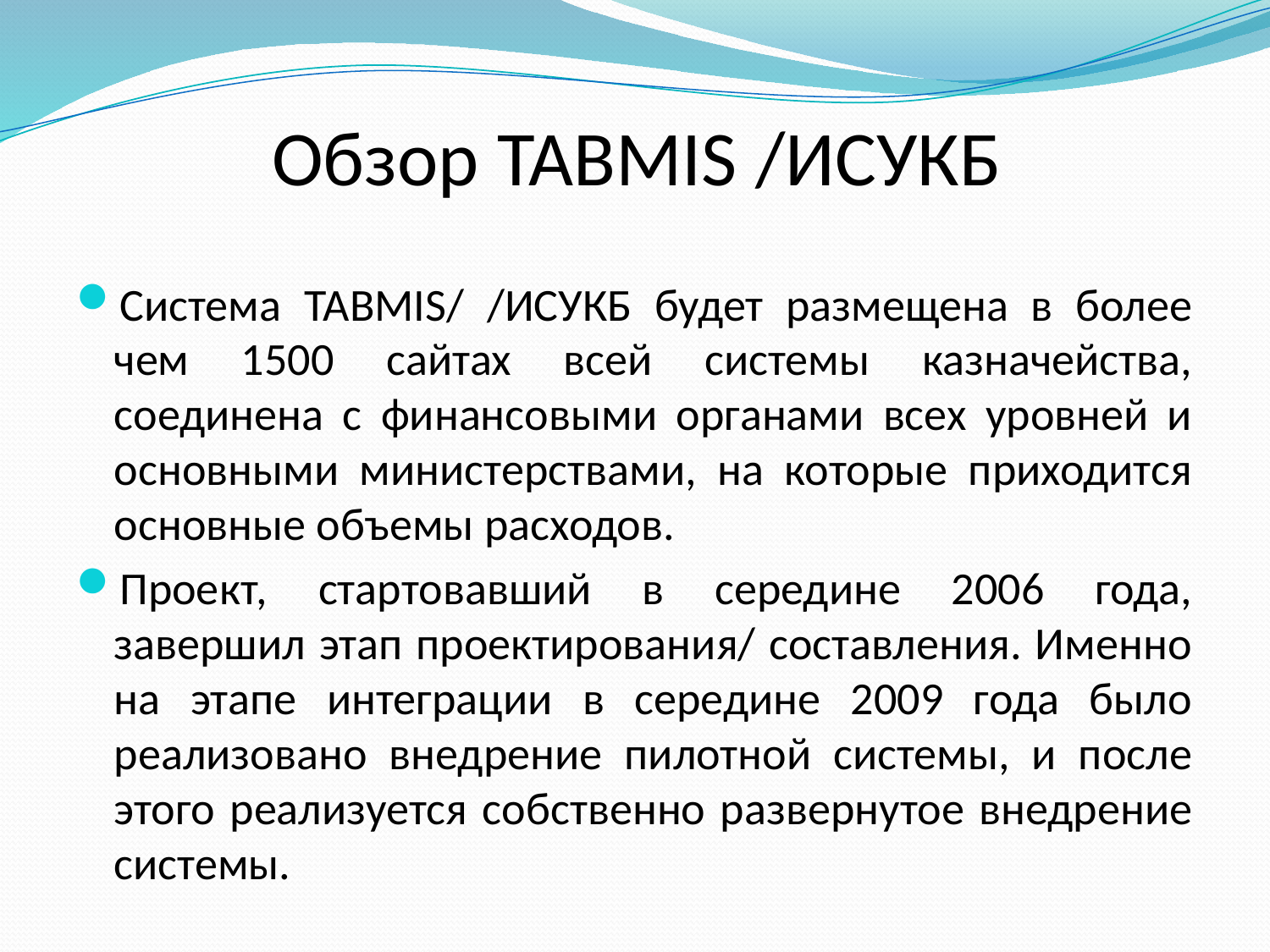

# Обзор TABMIS /ИСУКБ
Система TABMIS/ /ИСУКБ будет размещена в более чем 1500 сайтах всей системы казначейства, соединена с финансовыми органами всех уровней и основными министерствами, на которые приходится основные объемы расходов.
Проект, стартовавший в середине 2006 года, завершил этап проектирования/ составления. Именно на этапе интеграции в середине 2009 года было реализовано внедрение пилотной системы, и после этого реализуется собственно развернутое внедрение системы.